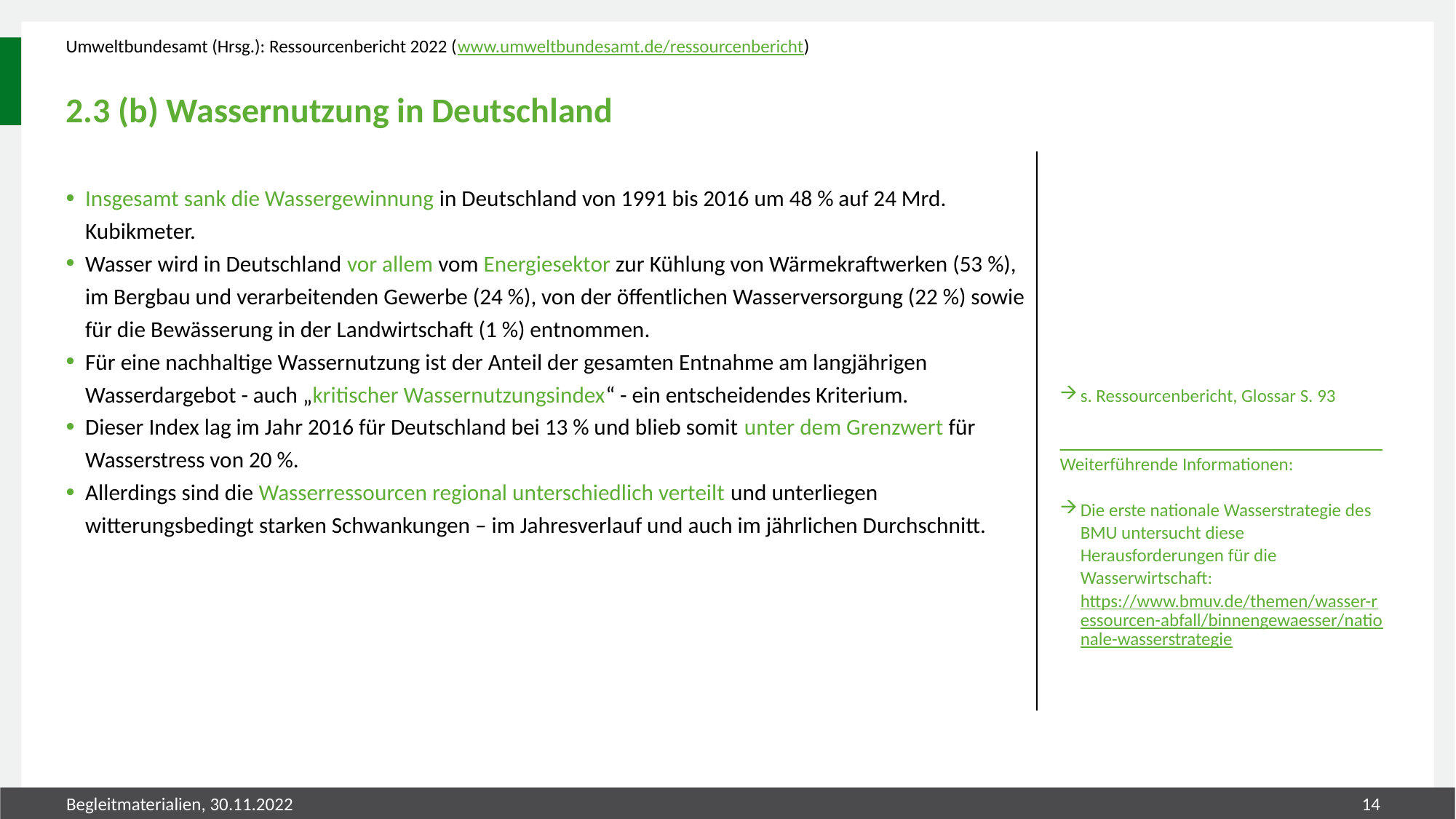

Umweltbundesamt (Hrsg.): Ressourcenbericht 2022 (www.umweltbundesamt.de/ressourcenbericht)
# 2.3 (b) Wassernutzung in Deutschland
Insgesamt sank die Wassergewinnung in Deutschland von 1991 bis 2016 um 48 % auf 24 Mrd. Kubikmeter.
Wasser wird in Deutschland vor allem vom Energiesektor zur Kühlung von Wärmekraftwerken (53 %), im Bergbau und verarbeitenden Gewerbe (24 %), von der öffentlichen Wasserversorgung (22 %) sowie für die Bewässerung in der Landwirtschaft (1 %) entnommen.
Für eine nachhaltige Wassernutzung ist der Anteil der gesamten Entnahme am langjährigen Wasserdargebot - auch „kritischer Wassernutzungsindex“ - ein entscheidendes Kriterium.
Dieser Index lag im Jahr 2016 für Deutschland bei 13 % und blieb somit unter dem Grenzwert für Wasserstress von 20 %.
Allerdings sind die Wasserressourcen regional unterschiedlich verteilt und unterliegen witterungsbedingt starken Schwankungen – im Jahresverlauf und auch im jährlichen Durchschnitt.

s. Ressourcenbericht, Glossar S. 93

_______________________ ____________
Weiterführende Informationen:

Die erste nationale Wasserstrategie des BMU untersucht diese Herausforderungen für die Wasserwirtschaft: https://www.bmuv.de/themen/wasser-ressourcen-abfall/binnengewaesser/nationale-wasserstrategie
Begleitmaterialien, 30.11.2022
14